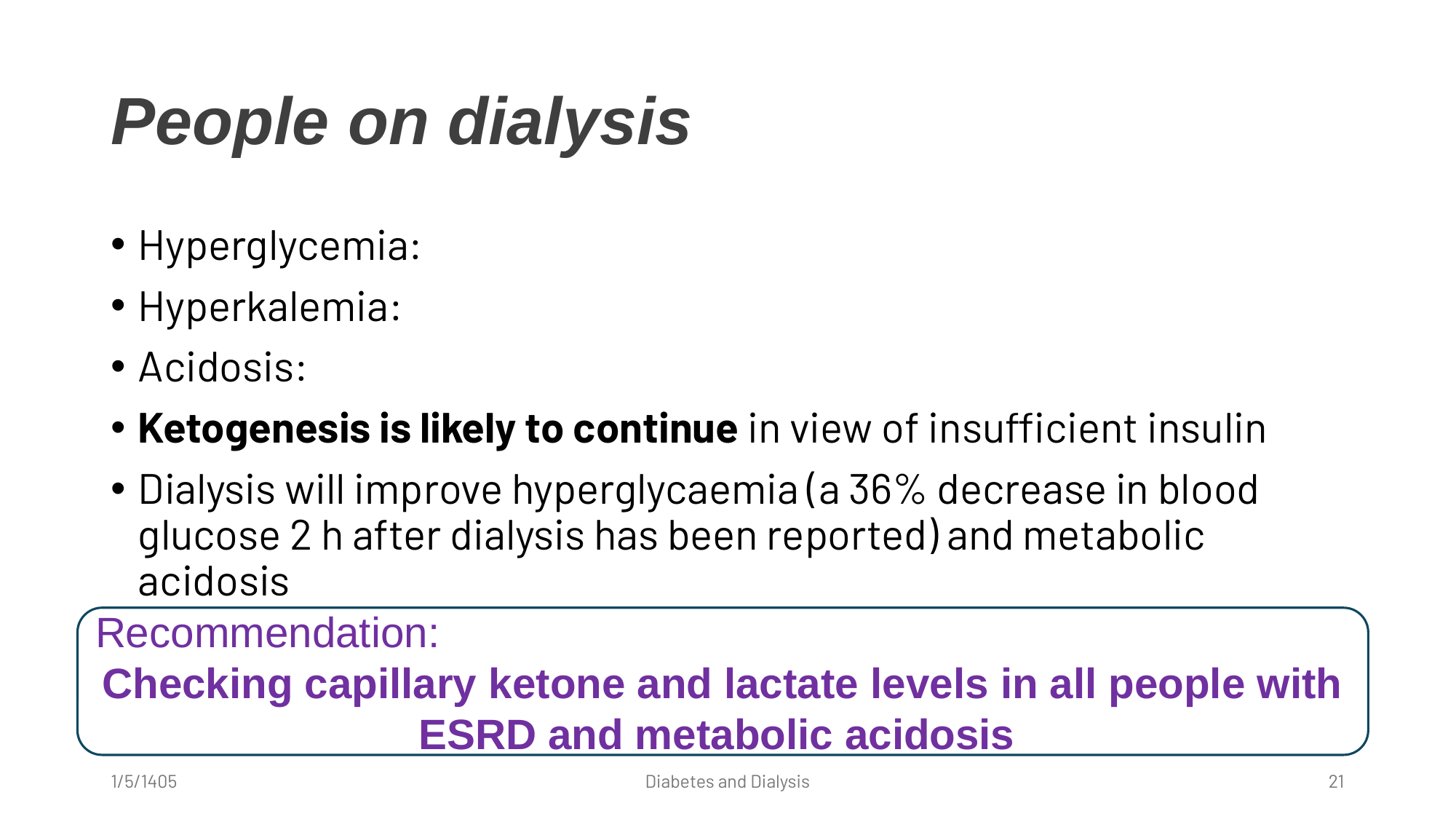

# People on dialysis
Hyperglycemia:
Hyperkalemia:
Acidosis:
Ketogenesis is likely to continue in view of insufficient insulin
Dialysis will improve hyperglycaemia (a 36% decrease in blood glucose 2 h after dialysis has been reported) and metabolic acidosis

Recommendation:
Checking capillary ketone and lactate levels in all people with ESRD and metabolic acidosis
1/5/1405
Diabetes and Dialysis
21